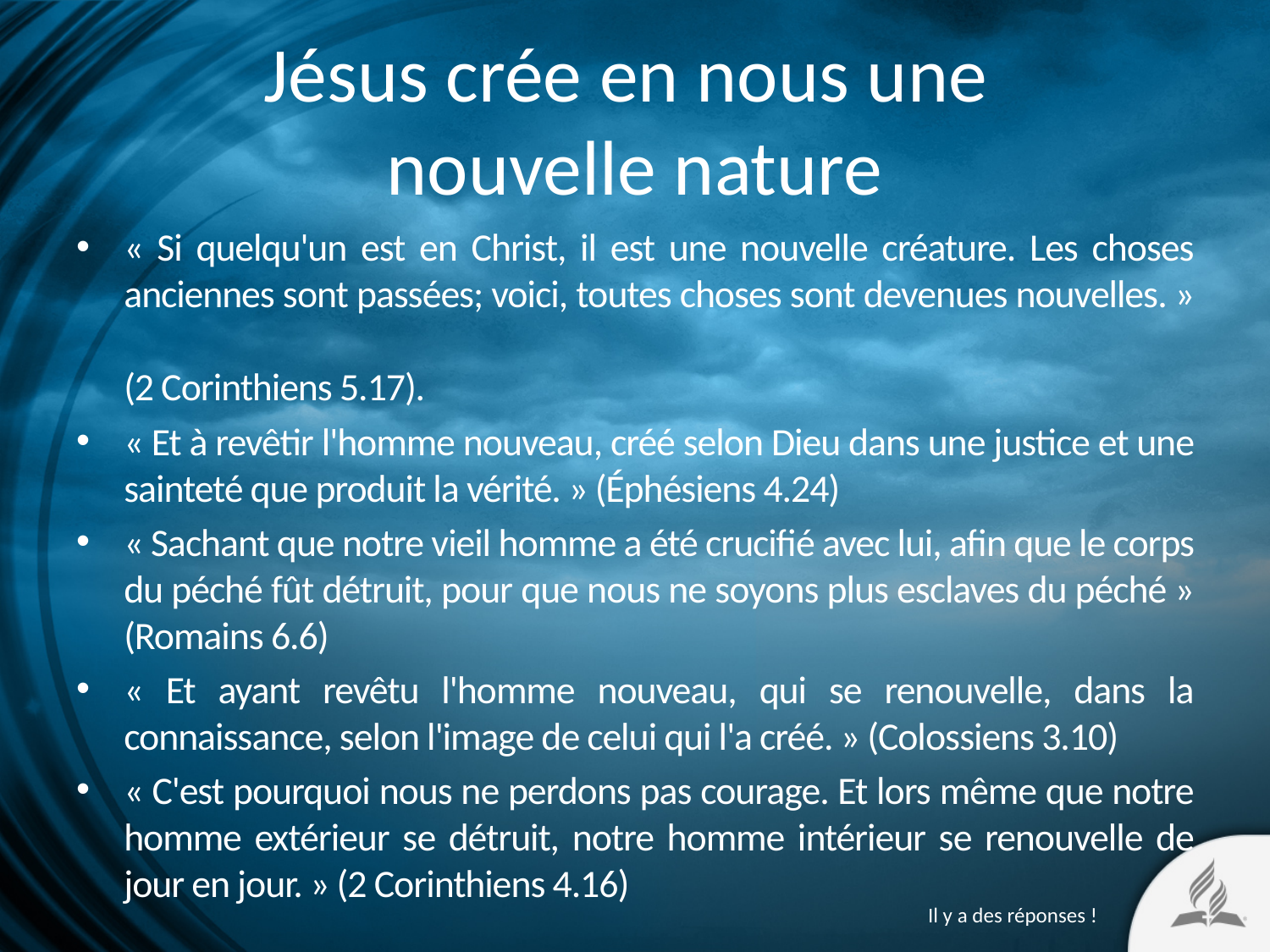

# Jésus crée en nous une nouvelle nature
« Si quelqu'un est en Christ, il est une nouvelle créature. Les choses anciennes sont passées; voici, toutes choses sont devenues nouvelles. »
(2 Corinthiens 5.17).
« Et à revêtir l'homme nouveau, créé selon Dieu dans une justice et une sainteté que produit la vérité. » (Éphésiens 4.24)
« Sachant que notre vieil homme a été crucifié avec lui, afin que le corps du péché fût détruit, pour que nous ne soyons plus esclaves du péché » (Romains 6.6)
« Et ayant revêtu l'homme nouveau, qui se renouvelle, dans la connaissance, selon l'image de celui qui l'a créé. » (Colossiens 3.10)
« C'est pourquoi nous ne perdons pas courage. Et lors même que notre homme extérieur se détruit, notre homme intérieur se renouvelle de jour en jour. » (2 Corinthiens 4.16)
Il y a des réponses !